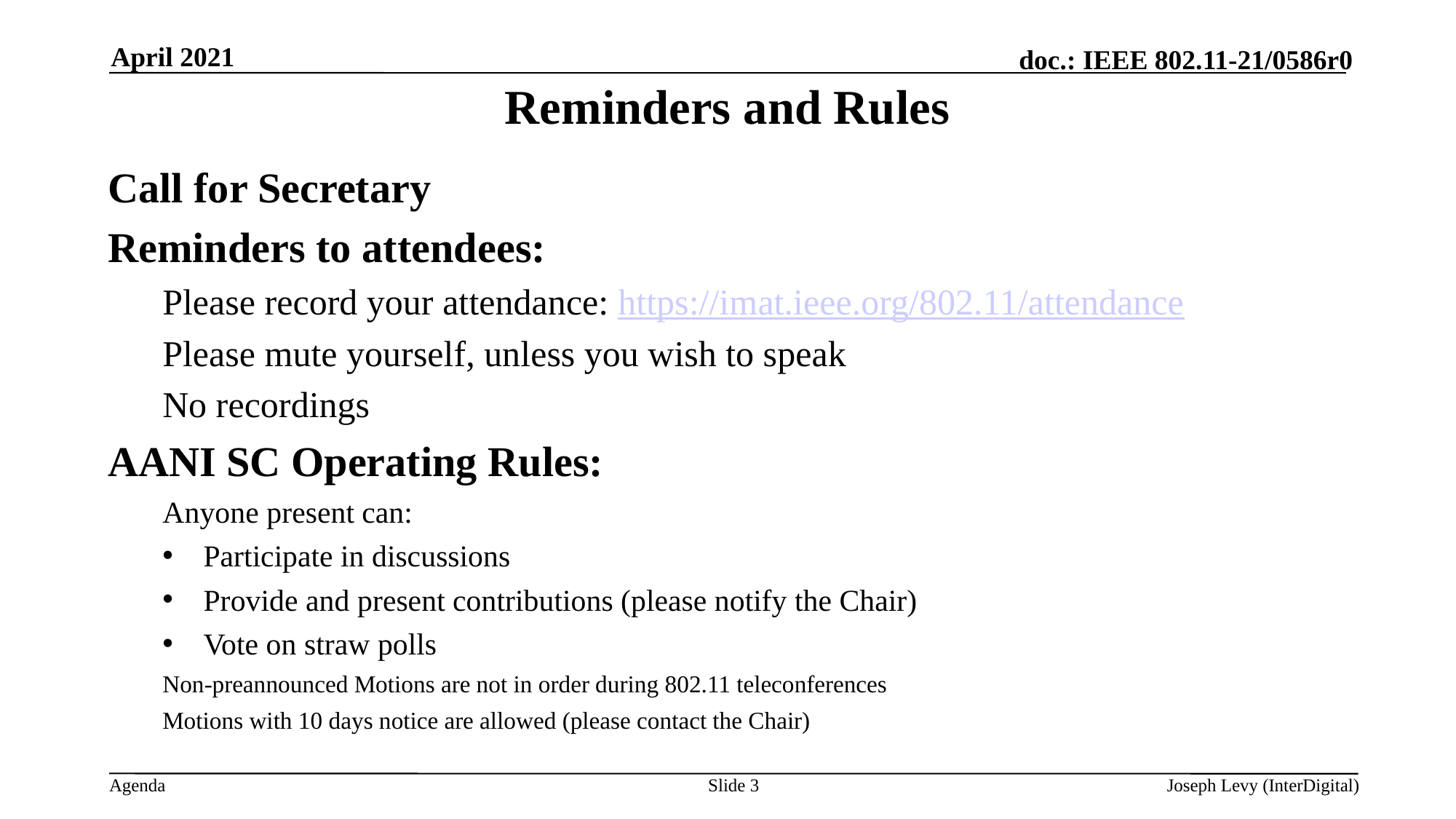

April 2021
# Reminders and Rules
Call for Secretary
Reminders to attendees:
Please record your attendance: https://imat.ieee.org/802.11/attendance
Please mute yourself, unless you wish to speak
No recordings
AANI SC Operating Rules:
Anyone present can:
Participate in discussions
Provide and present contributions (please notify the Chair)
Vote on straw polls
Non-preannounced Motions are not in order during 802.11 teleconferences
Motions with 10 days notice are allowed (please contact the Chair)
Slide 3
Joseph Levy (InterDigital)